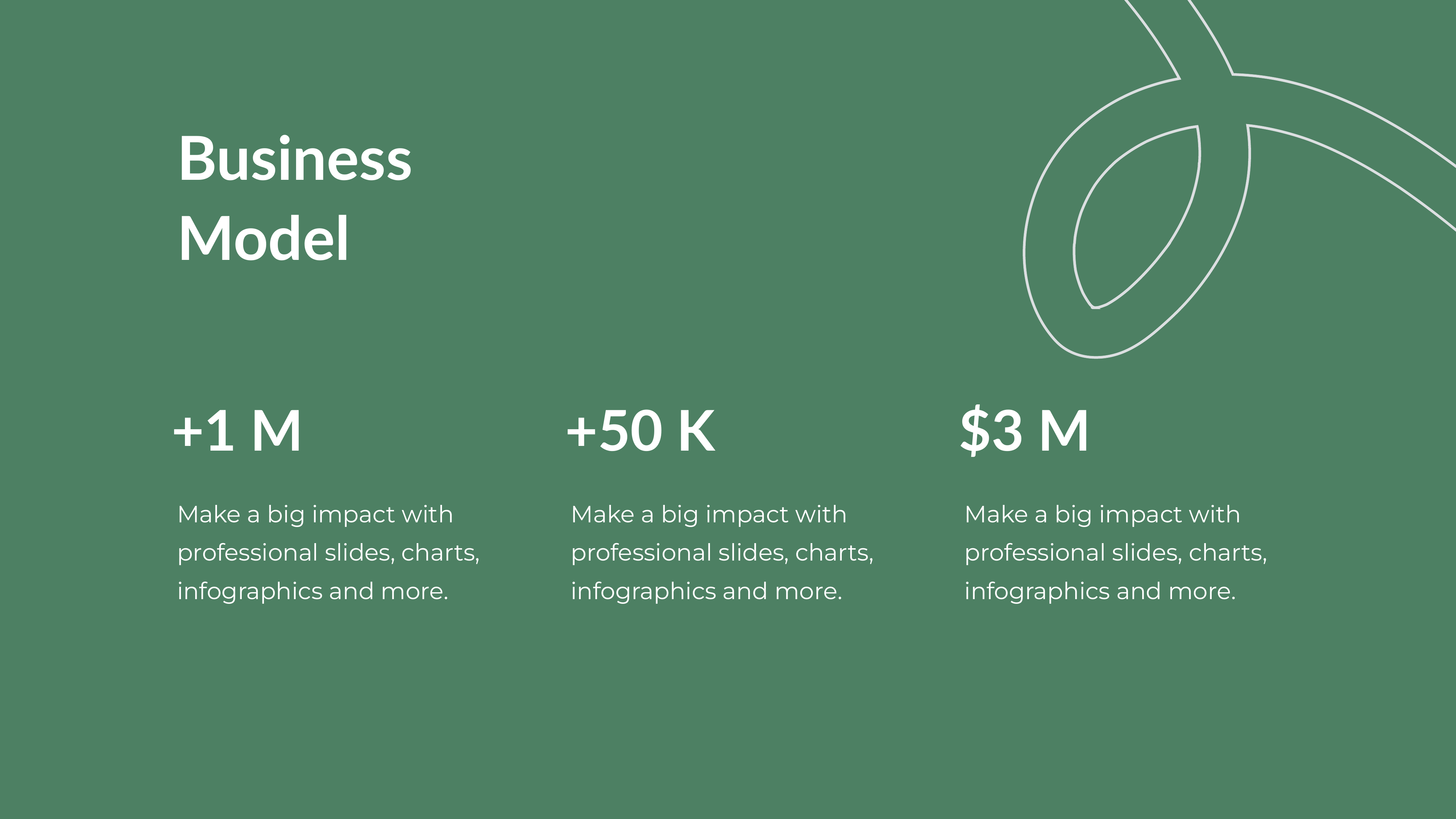

Business Model
+1 M
+50 K
$3 M
Make a big impact with professional slides, charts, infographics and more.
Make a big impact with professional slides, charts, infographics and more.
Make a big impact with professional slides, charts, infographics and more.